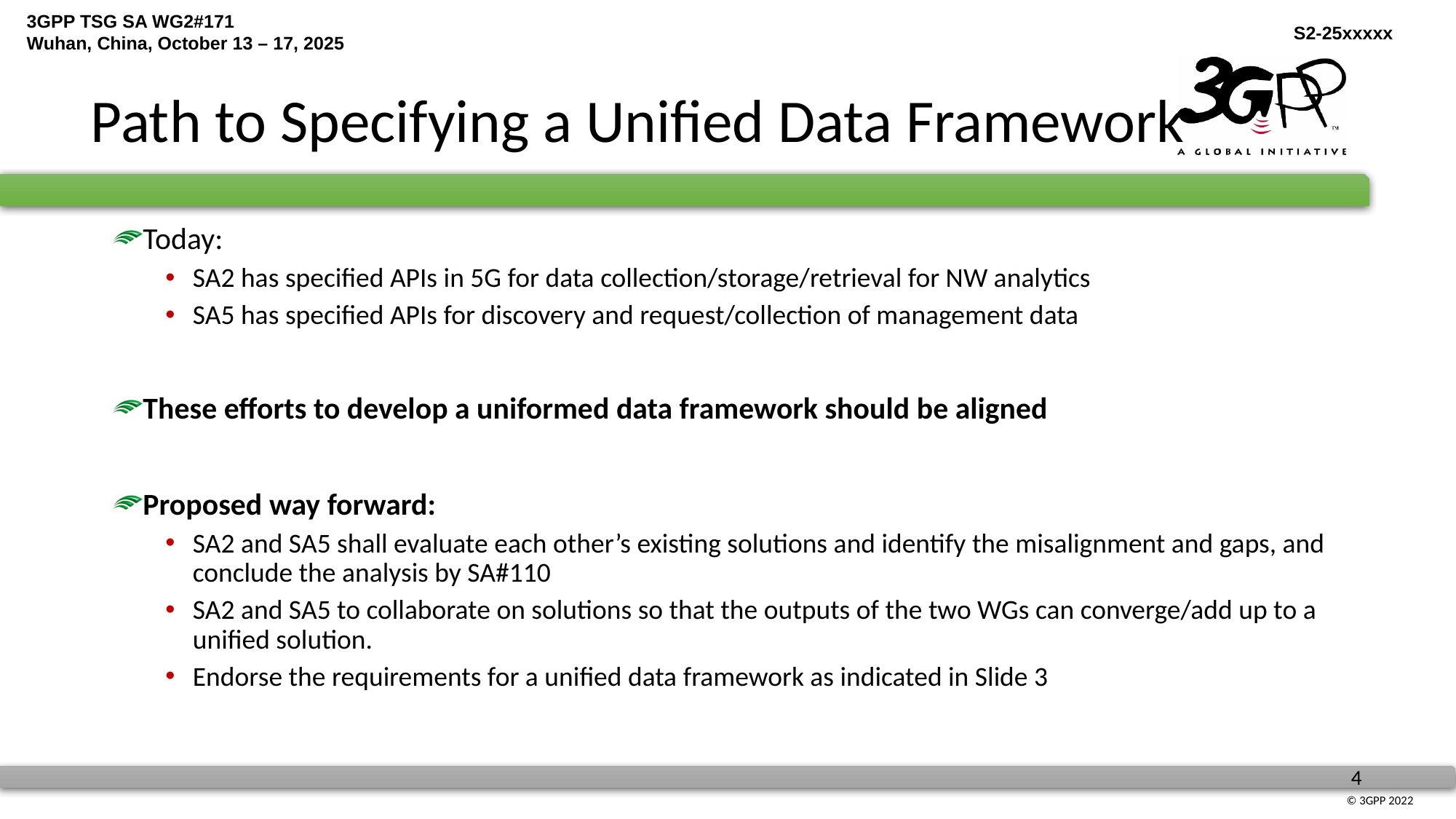

# Path to Specifying a Unified Data Framework
Today:
SA2 has specified APIs in 5G for data collection/storage/retrieval for NW analytics
SA5 has specified APIs for discovery and request/collection of management data

These efforts to develop a uniformed data framework should be aligned

Proposed way forward:
SA2 and SA5 shall evaluate each other’s existing solutions and identify the misalignment and gaps, and conclude the analysis by SA#110
SA2 and SA5 to collaborate on solutions so that the outputs of the two WGs can converge/add up to a unified solution.
Endorse the requirements for a unified data framework as indicated in Slide 3